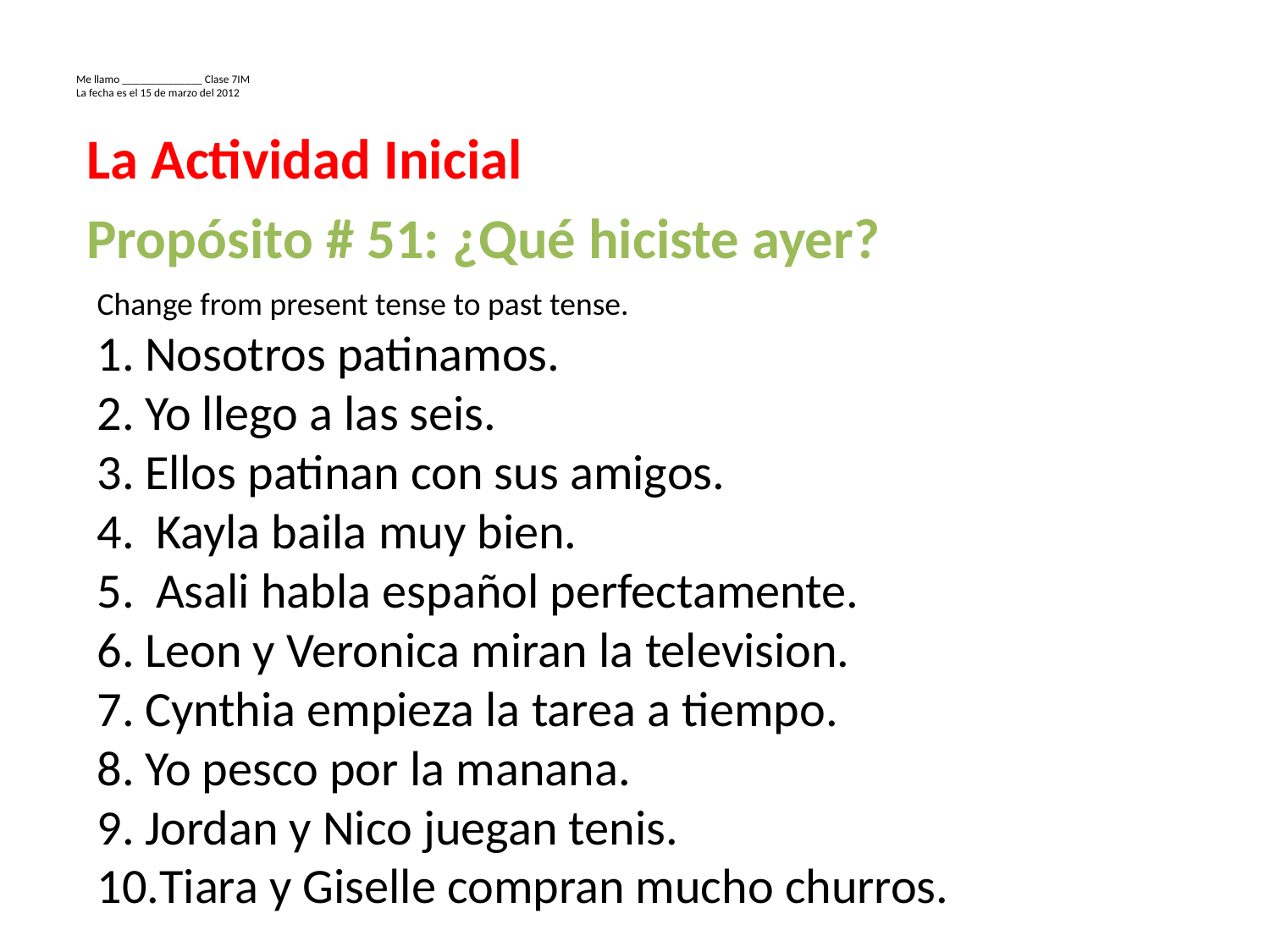

# Me llamo ______________ Clase 7IM La fecha es el 15 de marzo del 2012
La Actividad Inicial
Propósito # 51: ¿Qué hiciste ayer?

Change from present tense to past tense.
Nosotros patinamos.
Yo llego a las seis.
Ellos patinan con sus amigos.
 Kayla baila muy bien.
 Asali habla español perfectamente.
Leon y Veronica miran la television.
Cynthia empieza la tarea a tiempo.
Yo pesco por la manana.
Jordan y Nico juegan tenis.
Tiara y Giselle compran mucho churros.